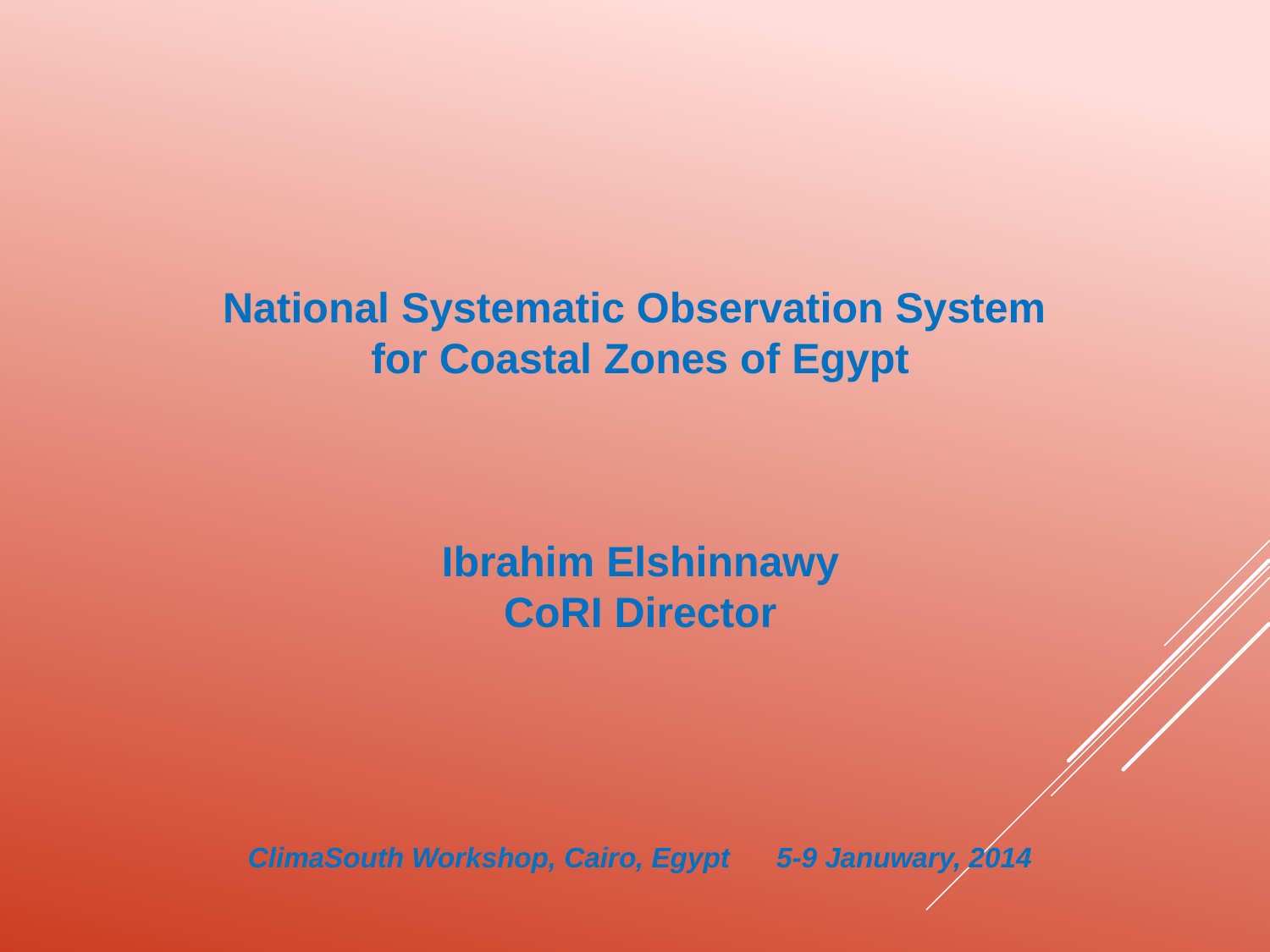

National Systematic Observation System
for Coastal Zones of Egypt

Ibrahim Elshinnawy
CoRI Director

ClimaSouth Workshop, Cairo, Egypt      5-9 Januwary, 2014